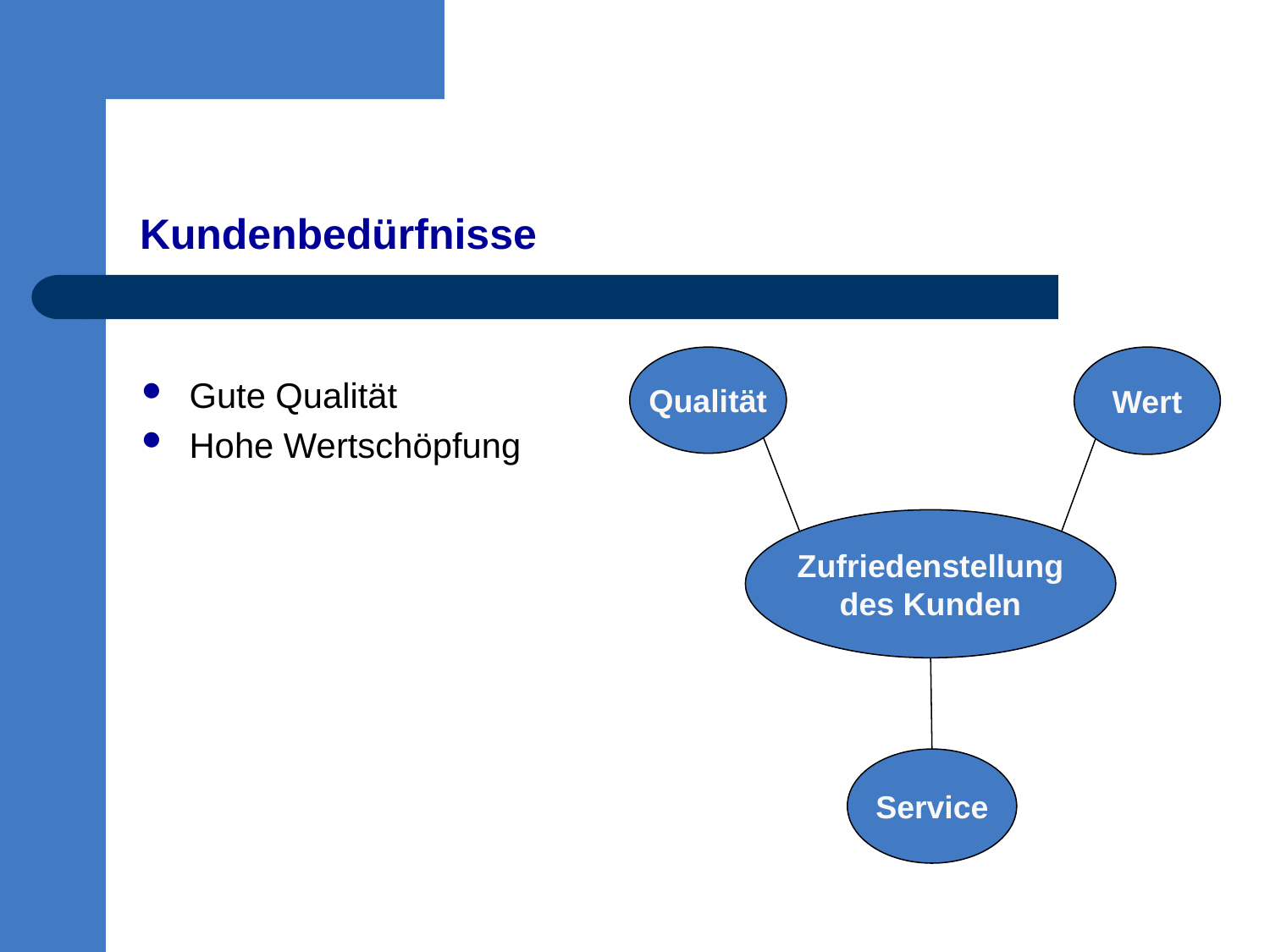

# Kundenbedürfnisse
Qualität
Wert
Zufriedenstellung
des Kunden
Service
Gute Qualität
Hohe Wertschöpfung